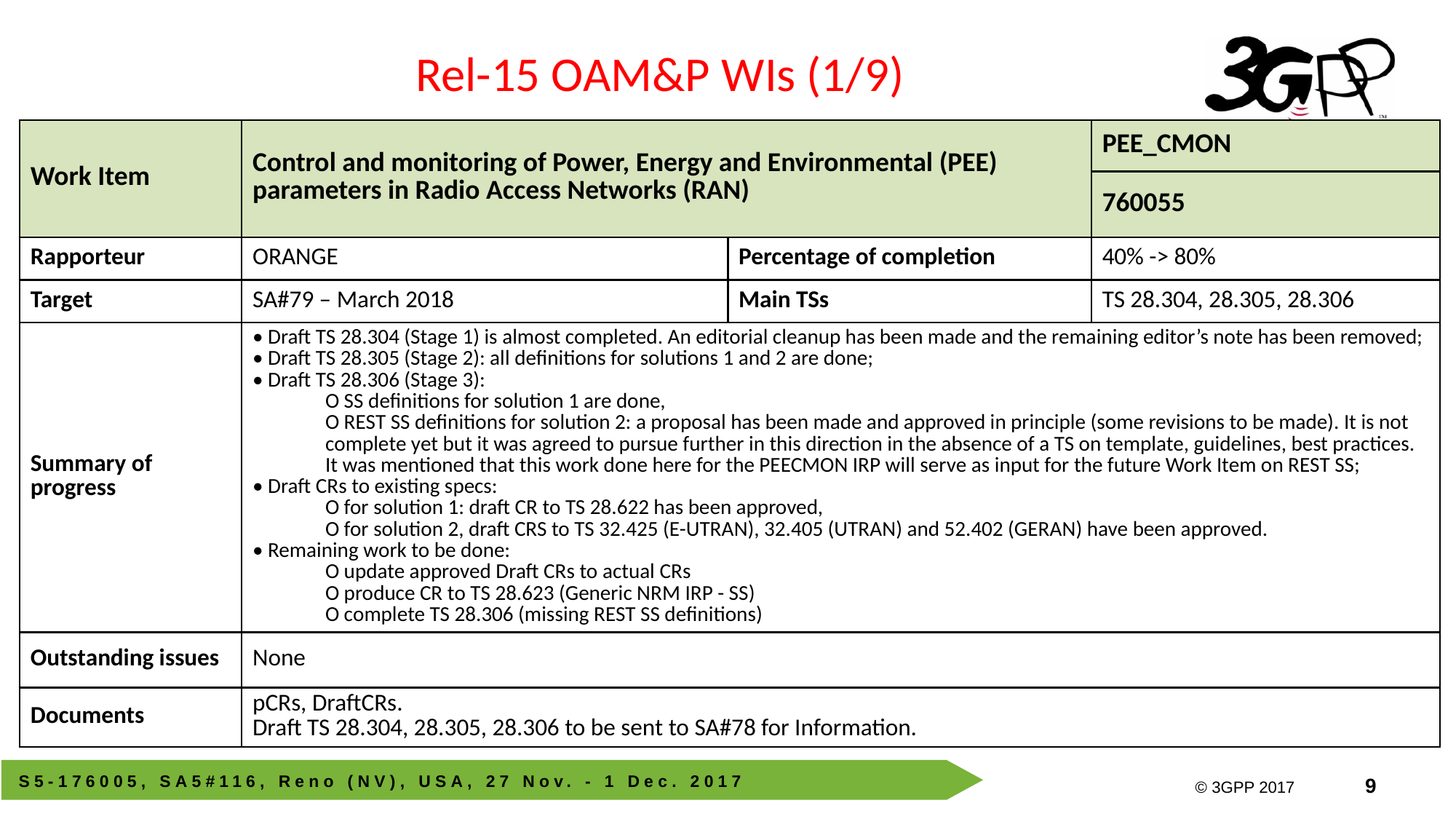

Rel-15 OAM&P WIs (1/9)
| Work Item | Control and monitoring of Power, Energy and Environmental (PEE) parameters in Radio Access Networks (RAN) |  | PEE\_CMON |
| --- | --- | --- | --- |
|  |  |  | 760055 |
| Rapporteur | ORANGE | Percentage of completion | 40% -> 80% |
| Target | SA#79 – March 2018 | Main TSs | TS 28.304, 28.305, 28.306 |
| Summary of progress | • Draft TS 28.304 (Stage 1) is almost completed. An editorial cleanup has been made and the remaining editor’s note has been removed; • Draft TS 28.305 (Stage 2): all definitions for solutions 1 and 2 are done; • Draft TS 28.306 (Stage 3): O SS definitions for solution 1 are done, O REST SS definitions for solution 2: a proposal has been made and approved in principle (some revisions to be made). It is not complete yet but it was agreed to pursue further in this direction in the absence of a TS on template, guidelines, best practices. It was mentioned that this work done here for the PEECMON IRP will serve as input for the future Work Item on REST SS; • Draft CRs to existing specs: O for solution 1: draft CR to TS 28.622 has been approved, O for solution 2, draft CRS to TS 32.425 (E-UTRAN), 32.405 (UTRAN) and 52.402 (GERAN) have been approved. • Remaining work to be done: O update approved Draft CRs to actual CRs O produce CR to TS 28.623 (Generic NRM IRP - SS) O complete TS 28.306 (missing REST SS definitions) |  |  |
| Outstanding issues | None |  |  |
| Documents | pCRs, DraftCRs. Draft TS 28.304, 28.305, 28.306 to be sent to SA#78 for Information. |  |  |